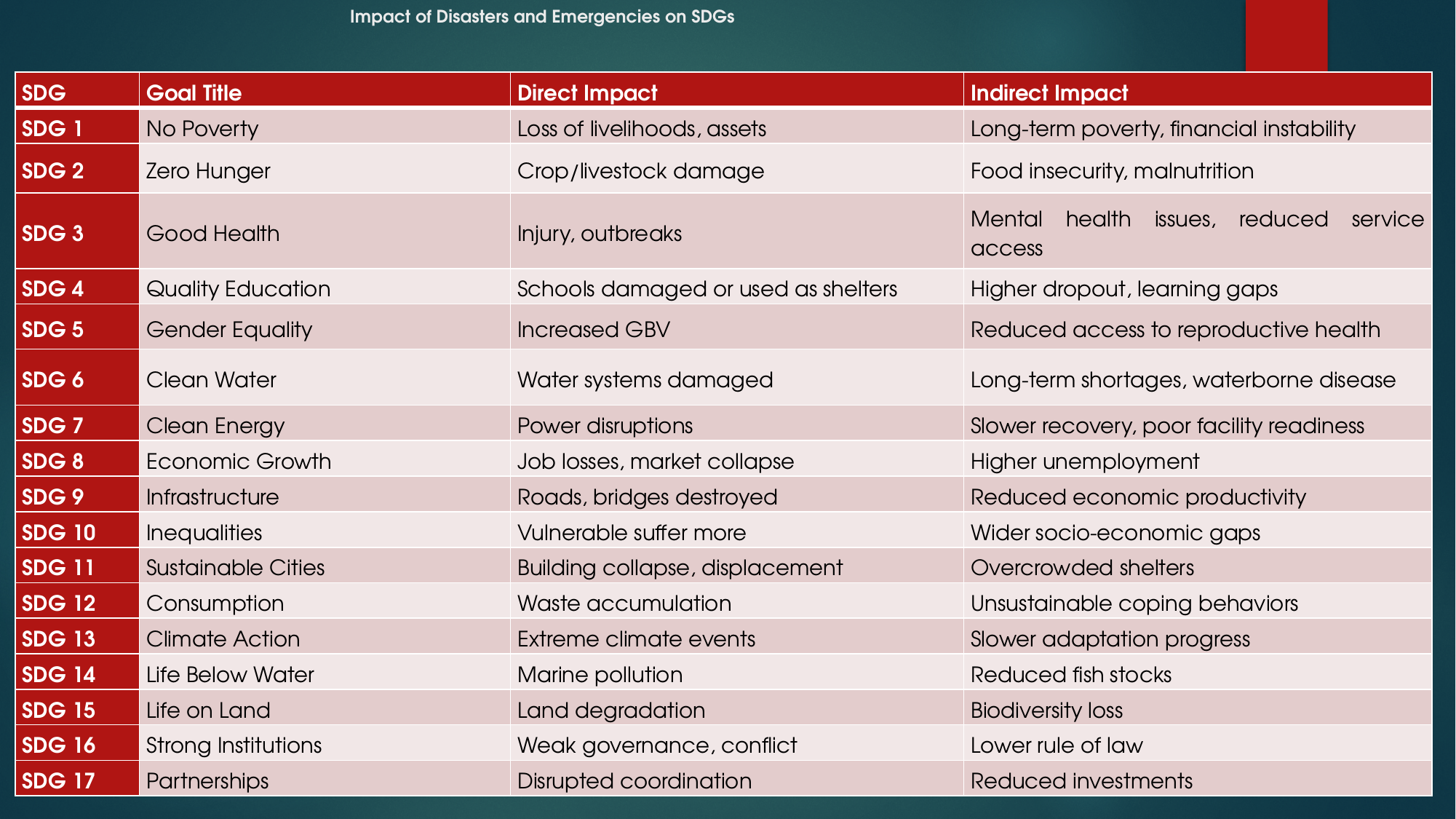

# Impact of Disasters and Emergencies on SDGs
| SDG | Goal Title | Direct Impact | Indirect Impact |
| --- | --- | --- | --- |
| SDG 1 | No Poverty | Loss of livelihoods, assets | Long-term poverty, financial instability |
| SDG 2 | Zero Hunger | Crop/livestock damage | Food insecurity, malnutrition |
| SDG 3 | Good Health | Injury, outbreaks | Mental health issues, reduced service access |
| SDG 4 | Quality Education | Schools damaged or used as shelters | Higher dropout, learning gaps |
| SDG 5 | Gender Equality | Increased GBV | Reduced access to reproductive health |
| SDG 6 | Clean Water | Water systems damaged | Long-term shortages, waterborne disease |
| SDG 7 | Clean Energy | Power disruptions | Slower recovery, poor facility readiness |
| SDG 8 | Economic Growth | Job losses, market collapse | Higher unemployment |
| SDG 9 | Infrastructure | Roads, bridges destroyed | Reduced economic productivity |
| SDG 10 | Inequalities | Vulnerable suffer more | Wider socio-economic gaps |
| SDG 11 | Sustainable Cities | Building collapse, displacement | Overcrowded shelters |
| SDG 12 | Consumption | Waste accumulation | Unsustainable coping behaviors |
| SDG 13 | Climate Action | Extreme climate events | Slower adaptation progress |
| SDG 14 | Life Below Water | Marine pollution | Reduced fish stocks |
| SDG 15 | Life on Land | Land degradation | Biodiversity loss |
| SDG 16 | Strong Institutions | Weak governance, conflict | Lower rule of law |
| SDG 17 | Partnerships | Disrupted coordination | Reduced investments |